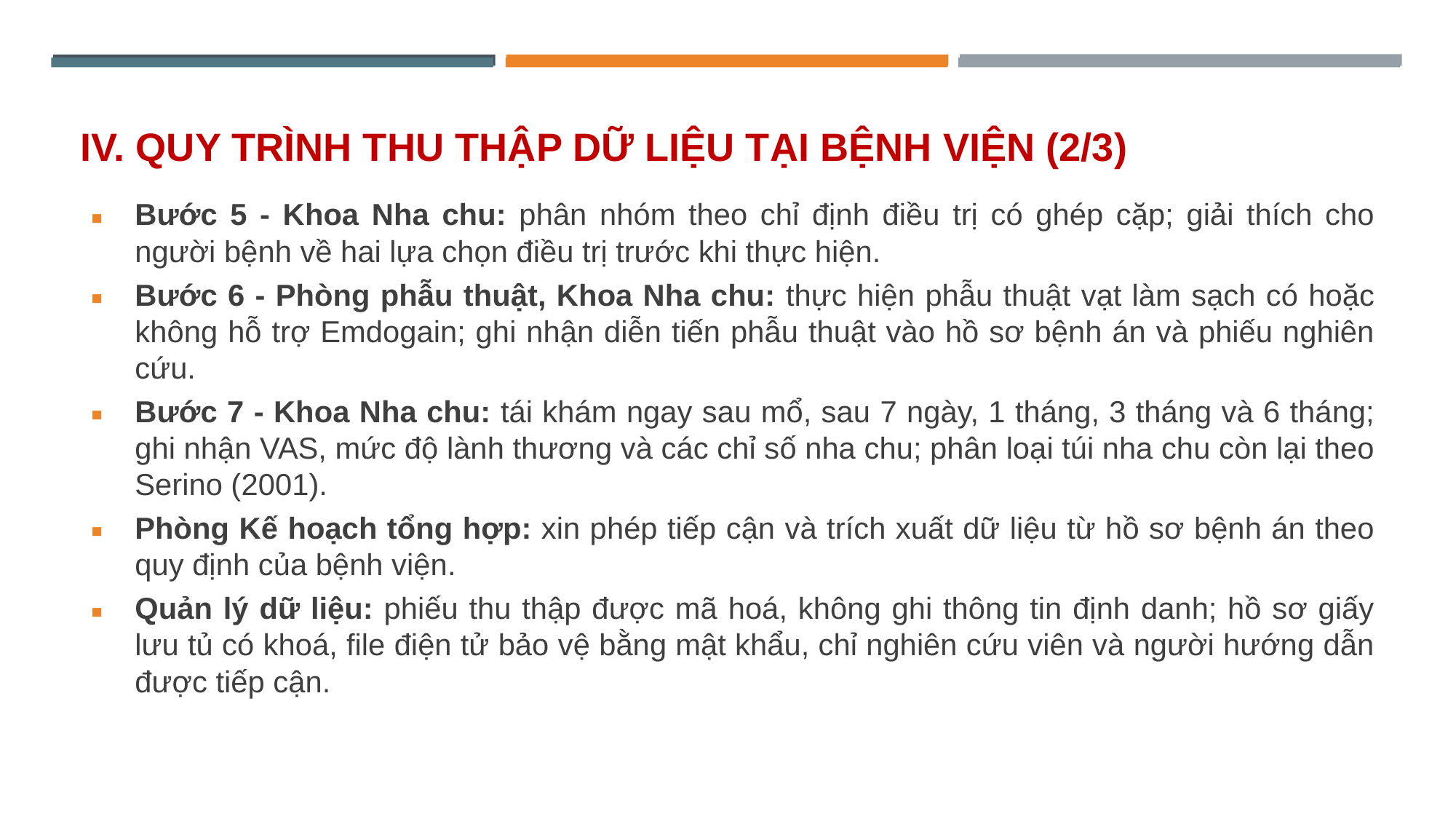

# IV. QUY TRÌNH THU THẬP DỮ LIỆU TẠI BỆNH VIỆN (2/3)
Bước 5 - Khoa Nha chu: phân nhóm theo chỉ định điều trị có ghép cặp; giải thích cho người bệnh về hai lựa chọn điều trị trước khi thực hiện.
Bước 6 - Phòng phẫu thuật, Khoa Nha chu: thực hiện phẫu thuật vạt làm sạch có hoặc không hỗ trợ Emdogain; ghi nhận diễn tiến phẫu thuật vào hồ sơ bệnh án và phiếu nghiên cứu.
Bước 7 - Khoa Nha chu: tái khám ngay sau mổ, sau 7 ngày, 1 tháng, 3 tháng và 6 tháng; ghi nhận VAS, mức độ lành thương và các chỉ số nha chu; phân loại túi nha chu còn lại theo Serino (2001).
Phòng Kế hoạch tổng hợp: xin phép tiếp cận và trích xuất dữ liệu từ hồ sơ bệnh án theo quy định của bệnh viện.
Quản lý dữ liệu: phiếu thu thập được mã hoá, không ghi thông tin định danh; hồ sơ giấy lưu tủ có khoá, file điện tử bảo vệ bằng mật khẩu, chỉ nghiên cứu viên và người hướng dẫn được tiếp cận.